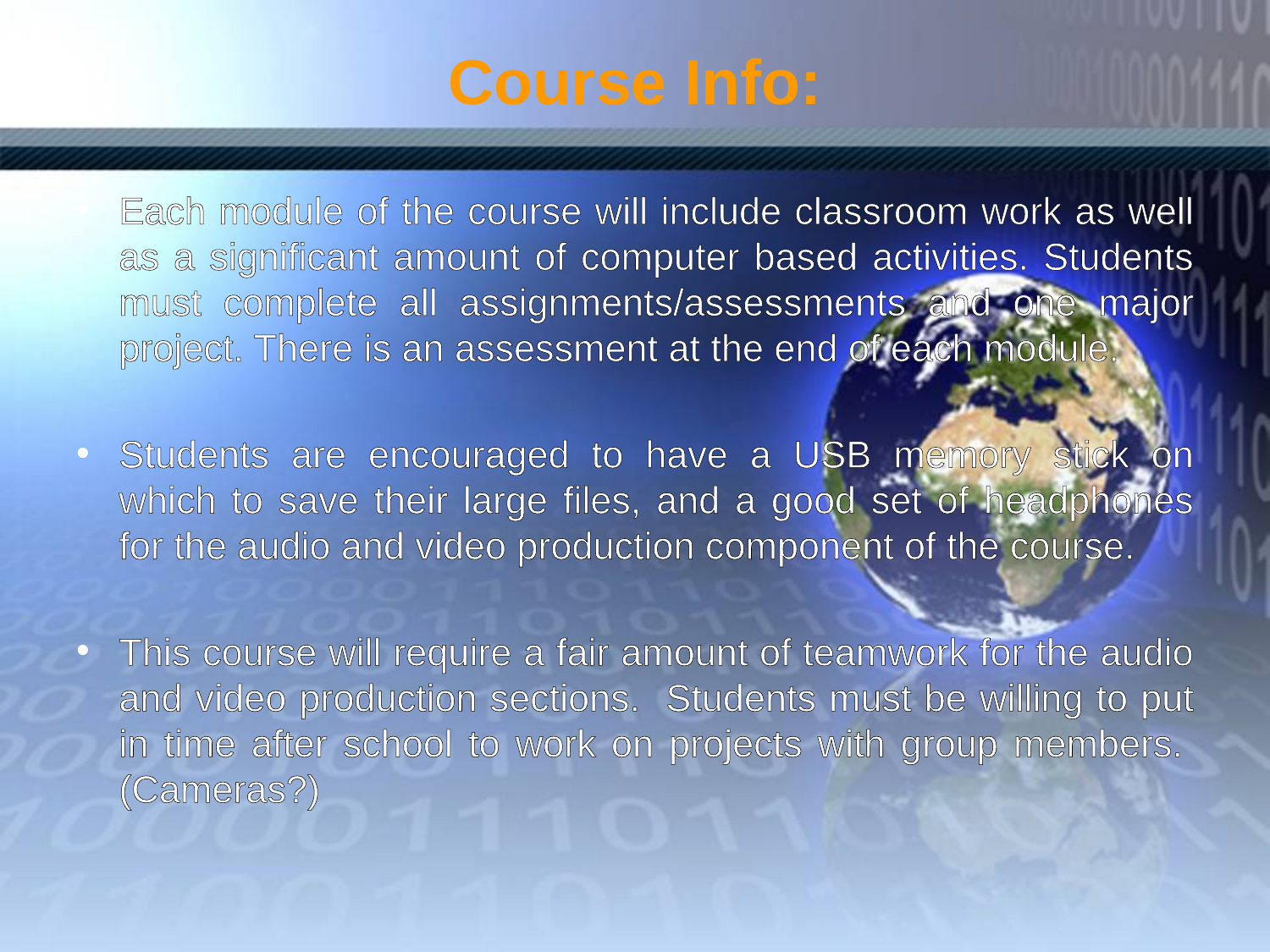

# Course Info:
Each module of the course will include classroom work as well as a significant amount of computer based activities. Students must complete all assignments/assessments and one major project. There is an assessment at the end of each module.

Students are encouraged to have a USB memory stick on which to save their large files, and a good set of headphones for the audio and video production component of the course.

This course will require a fair amount of teamwork for the audio and video production sections.  Students must be willing to put in time after school to work on projects with group members.  (Cameras?)